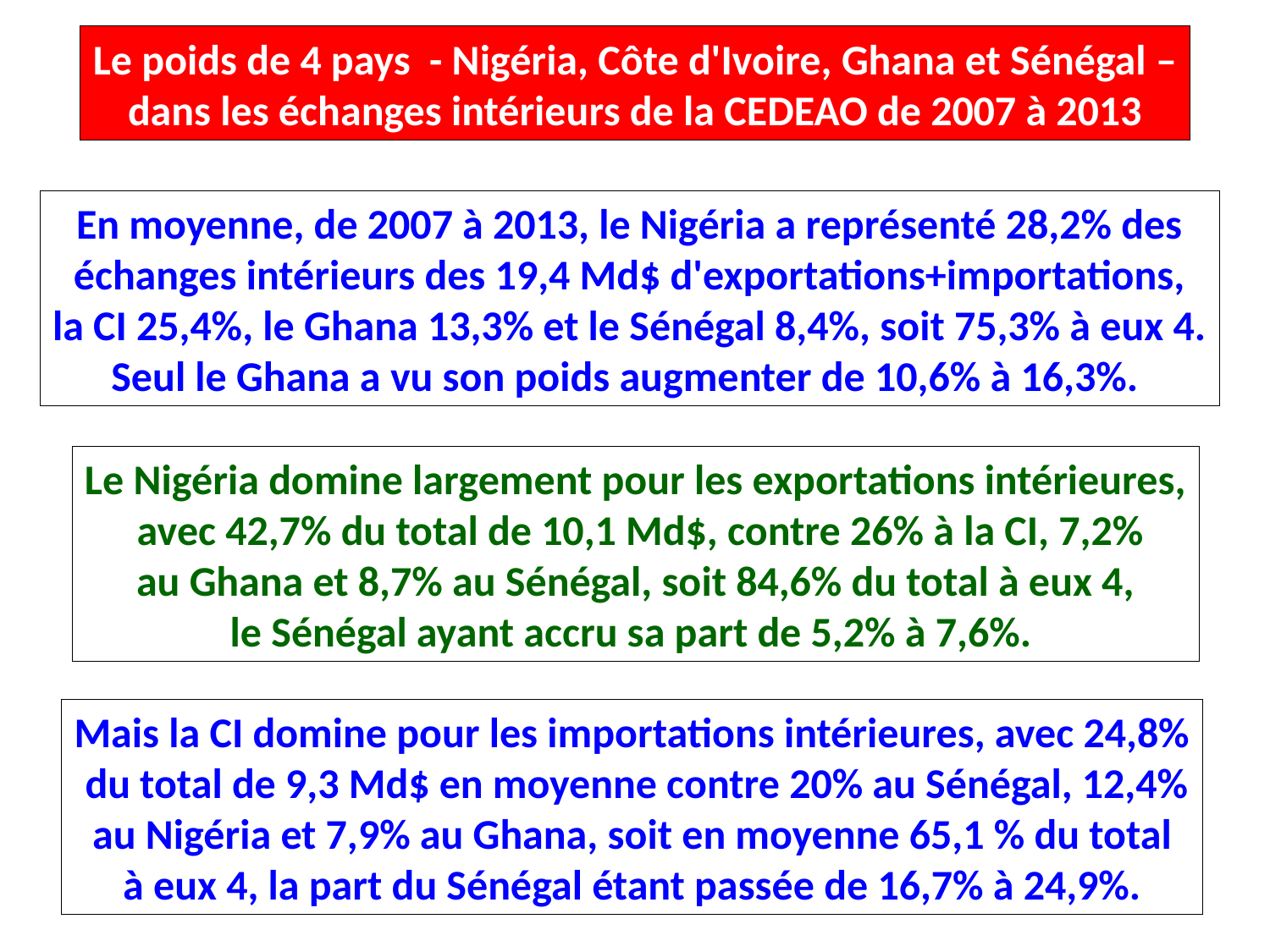

Le poids de 4 pays  - Nigéria, Côte d'Ivoire, Ghana et Sénégal –
dans les échanges intérieurs de la CEDEAO de 2007 à 2013
En moyenne, de 2007 à 2013, le Nigéria a représenté 28,2% des
échanges intérieurs des 19,4 Md$ d'exportations+importations,
la CI 25,4%, le Ghana 13,3% et le Sénégal 8,4%, soit 75,3% à eux 4.
Seul le Ghana a vu son poids augmenter de 10,6% à 16,3%.
Le Nigéria domine largement pour les exportations intérieures,
 avec 42,7% du total de 10,1 Md$, contre 26% à la CI, 7,2%
 au Ghana et 8,7% au Sénégal, soit 84,6% du total à eux 4,
le Sénégal ayant accru sa part de 5,2% à 7,6%.
Mais la CI domine pour les importations intérieures, avec 24,8%
 du total de 9,3 Md$ en moyenne contre 20% au Sénégal, 12,4%
au Nigéria et 7,9% au Ghana, soit en moyenne 65,1 % du total
à eux 4, la part du Sénégal étant passée de 16,7% à 24,9%.